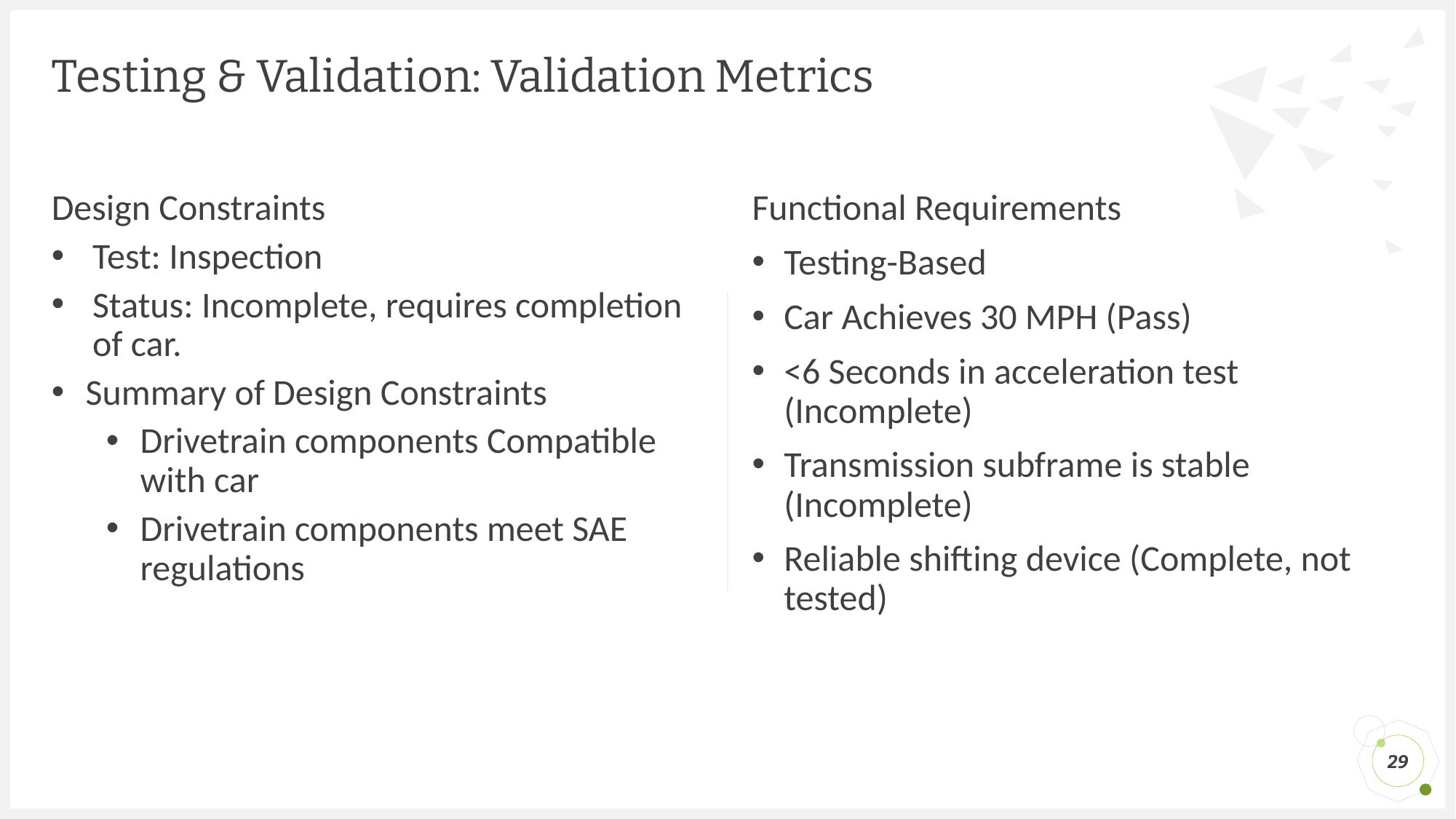

# Testing & Validation: Validation Metrics

Functional Requirements
Testing-Based
Car Achieves 30 MPH (Pass)
<6 Seconds in acceleration test (Incomplete)
Transmission subframe is stable (Incomplete)
Reliable shifting device (Complete, not tested)

Design Constraints
Test: Inspection
Status: Incomplete, requires completion of car.
Summary of Design Constraints
Drivetrain components Compatible with car
Drivetrain components meet SAE regulations

29